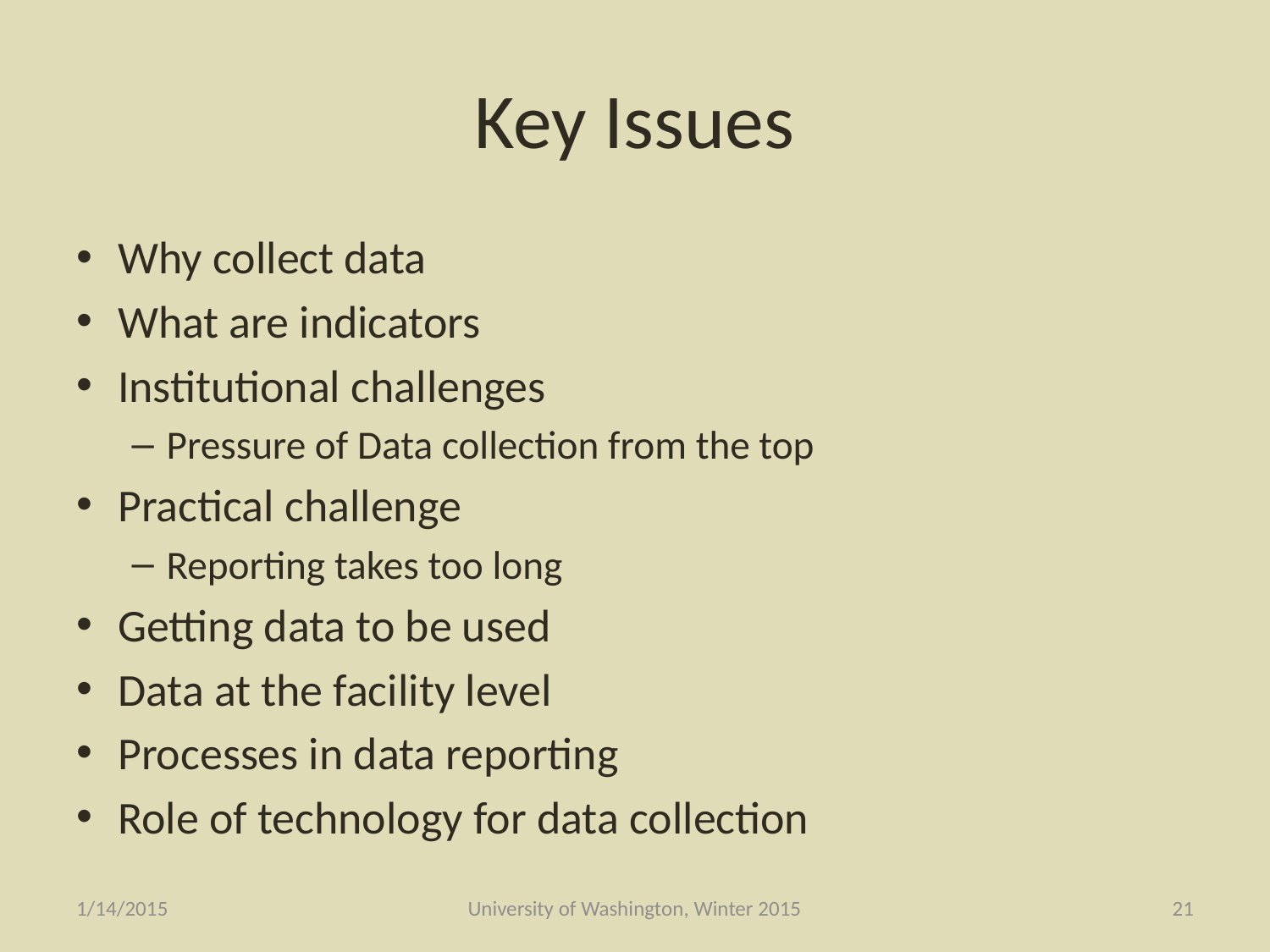

# Key Issues
Why collect data
What are indicators
Institutional challenges
Pressure of Data collection from the top
Practical challenge
Reporting takes too long
Getting data to be used
Data at the facility level
Processes in data reporting
Role of technology for data collection
1/14/2015
University of Washington, Winter 2015
21